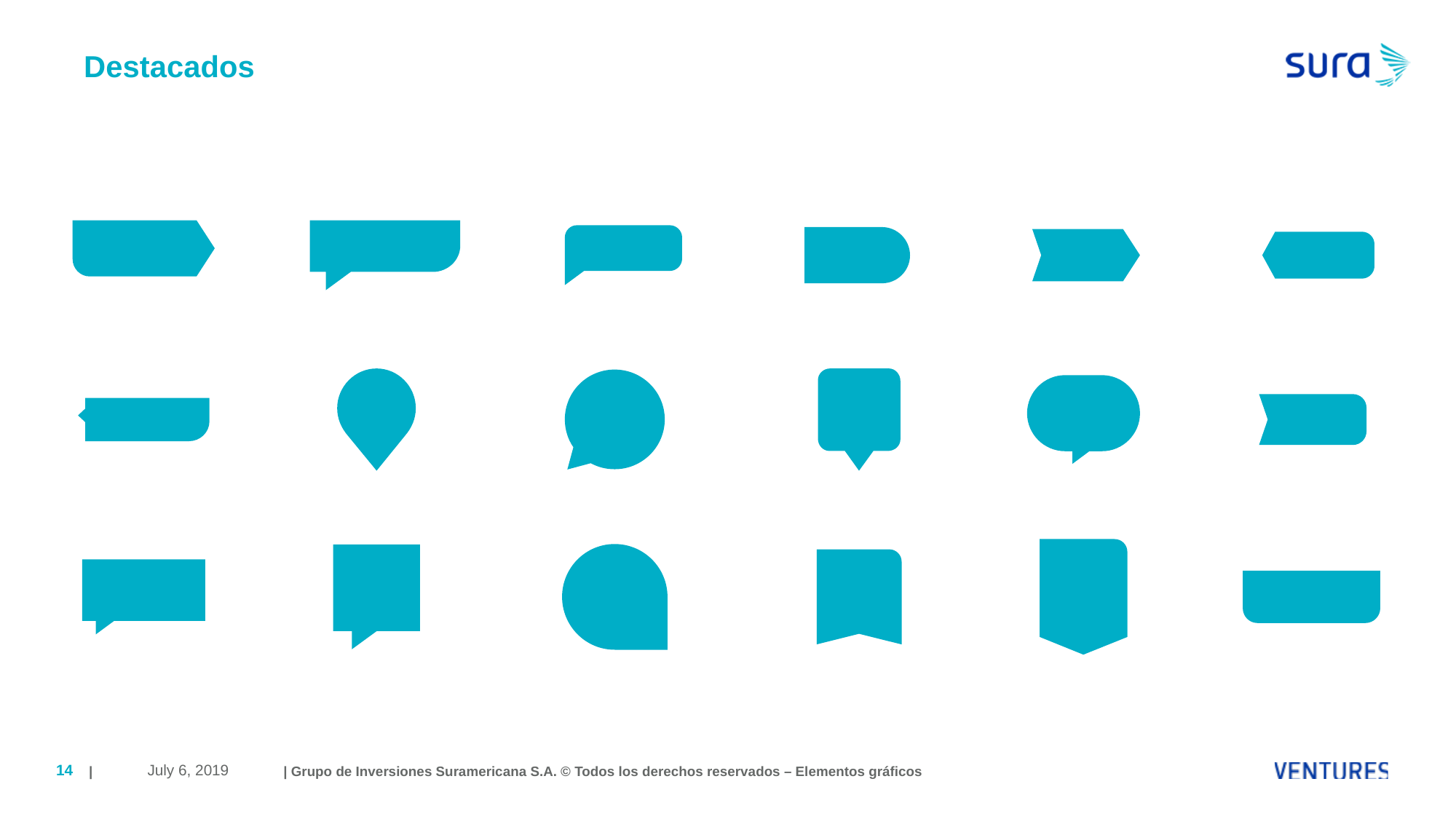

# Destacados

|                                                  | Grupo de Inversiones Suramericana S.A. © Todos los derechos reservados – Elementos gráficos
14
July 6, 2019